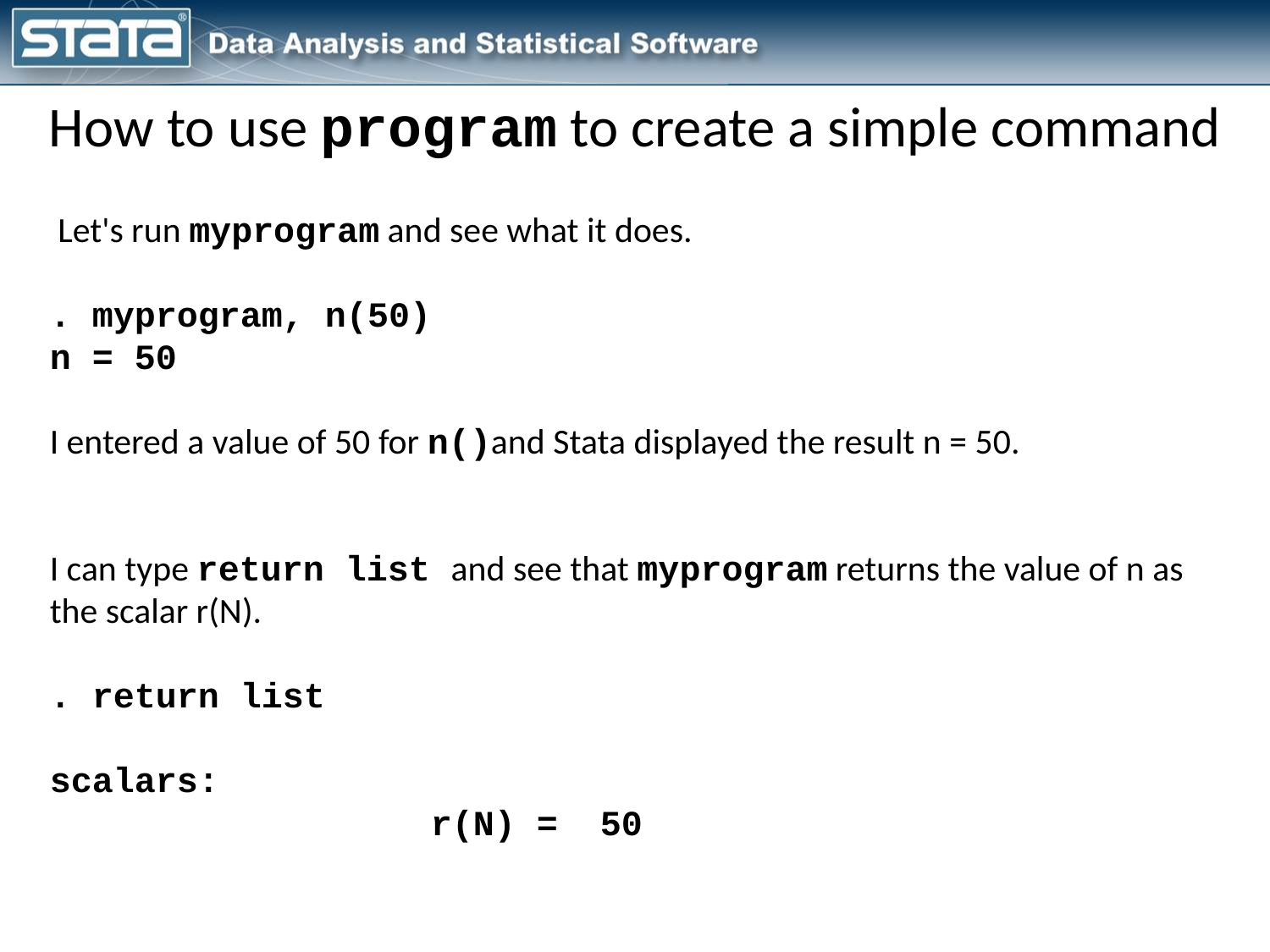

How to use program to create a simple command
 Let's run myprogram and see what it does.

. myprogram, n(50)
n = 50

I entered a value of 50 for n()and Stata displayed the result n = 50.

I can type return list and see that myprogram returns the value of n as the scalar r(N).

. return list

scalars:
                  r(N) =  50